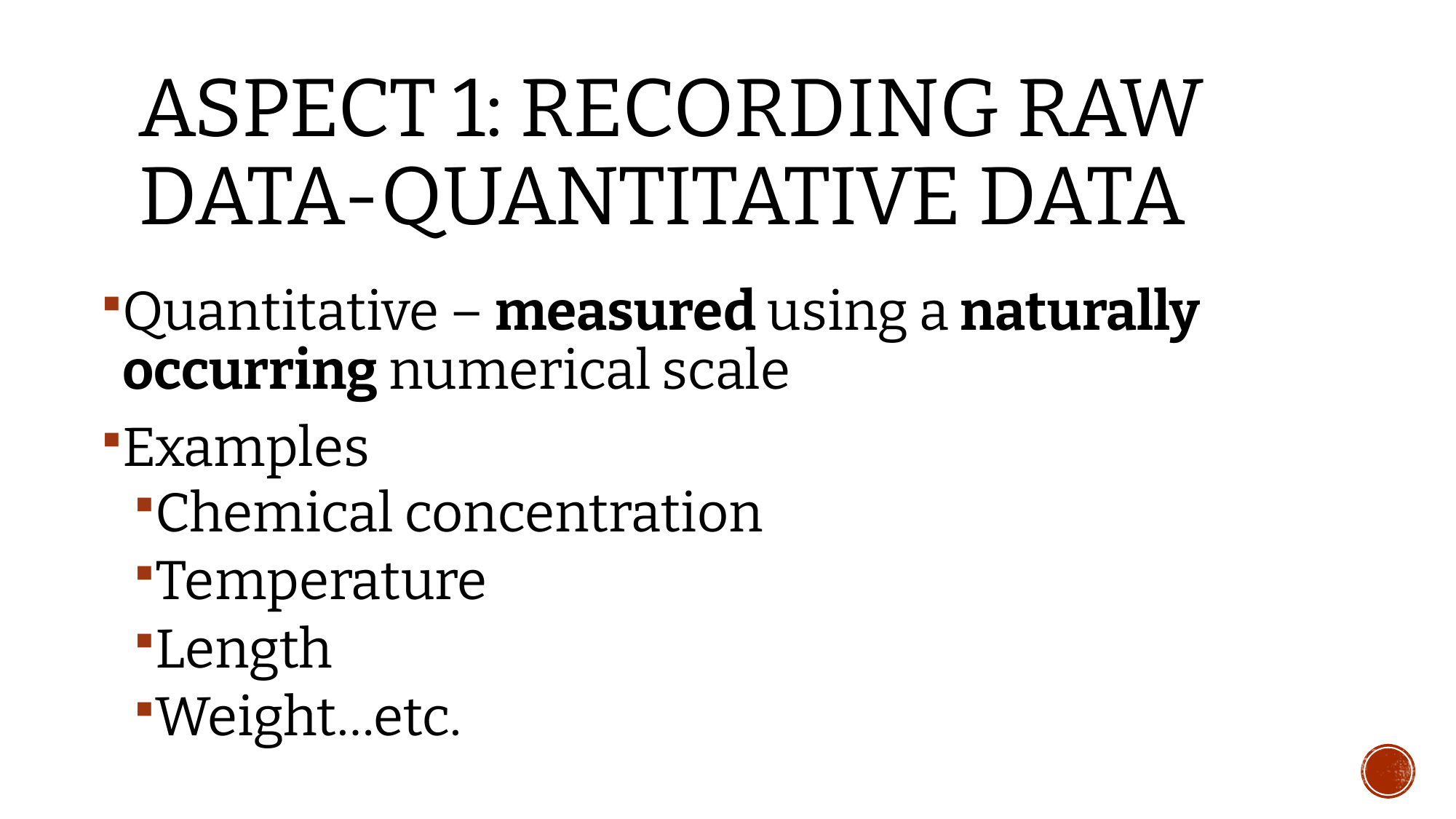

# Aspect 1: recording raw data-quantitative data
Quantitative – measured using a naturally occurring numerical scale
Examples
Chemical concentration
Temperature
Length
Weight…etc.